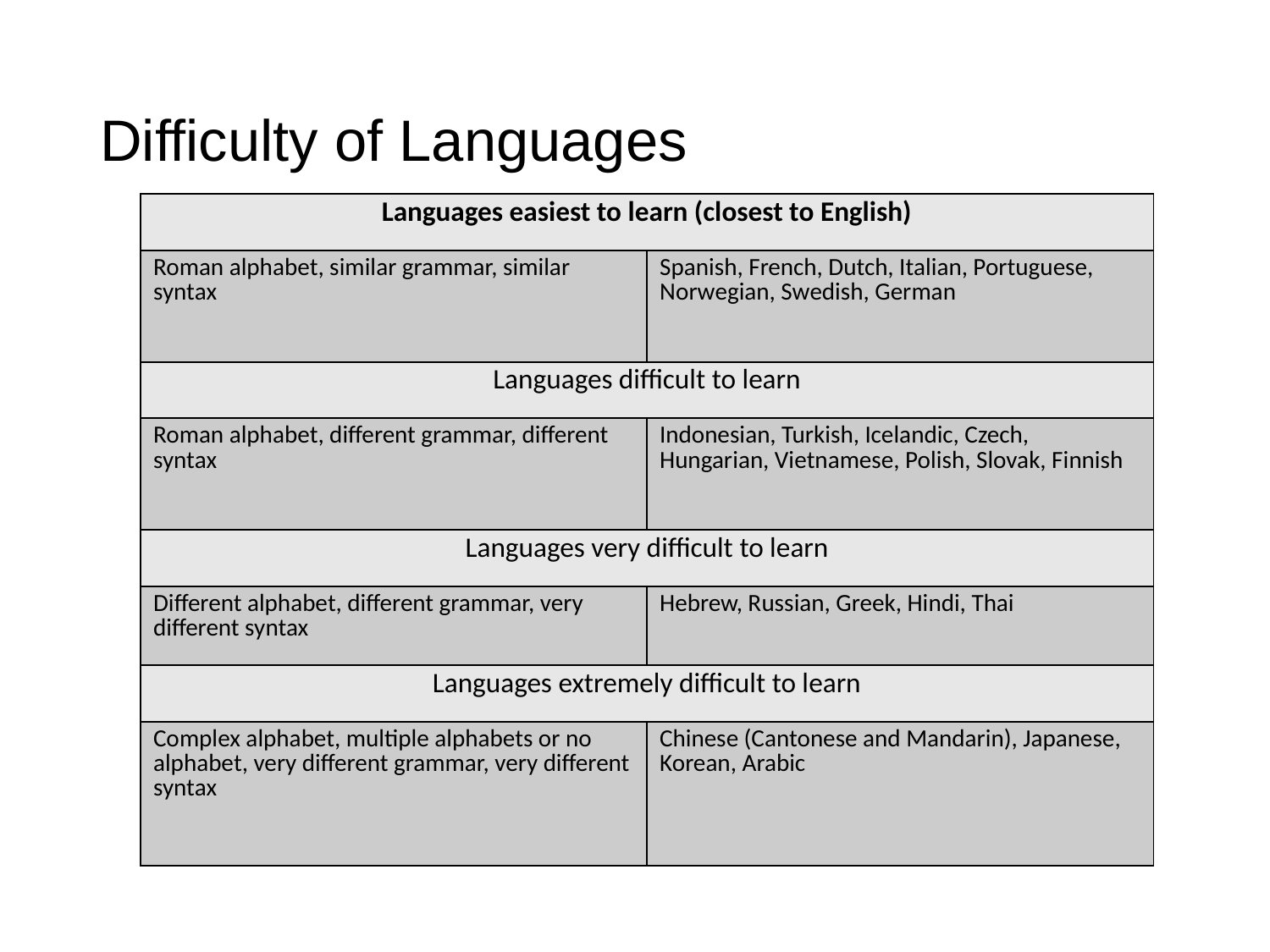

# Difficulty of Languages
| Languages easiest to learn (closest to English) |  |
| --- | --- |
| Roman alphabet, similar grammar, similar syntax | Spanish, French, Dutch, Italian, Portuguese, Norwegian, Swedish, German |
| Languages difficult to learn |  |
| Roman alphabet, different grammar, different syntax | Indonesian, Turkish, Icelandic, Czech, Hungarian, Vietnamese, Polish, Slovak, Finnish |
| Languages very difficult to learn |  |
| Different alphabet, different grammar, very different syntax | Hebrew, Russian, Greek, Hindi, Thai |
| Languages extremely difficult to learn |  |
| Complex alphabet, multiple alphabets or no alphabet, very different grammar, very different syntax | Chinese (Cantonese and Mandarin), Japanese, Korean, Arabic |